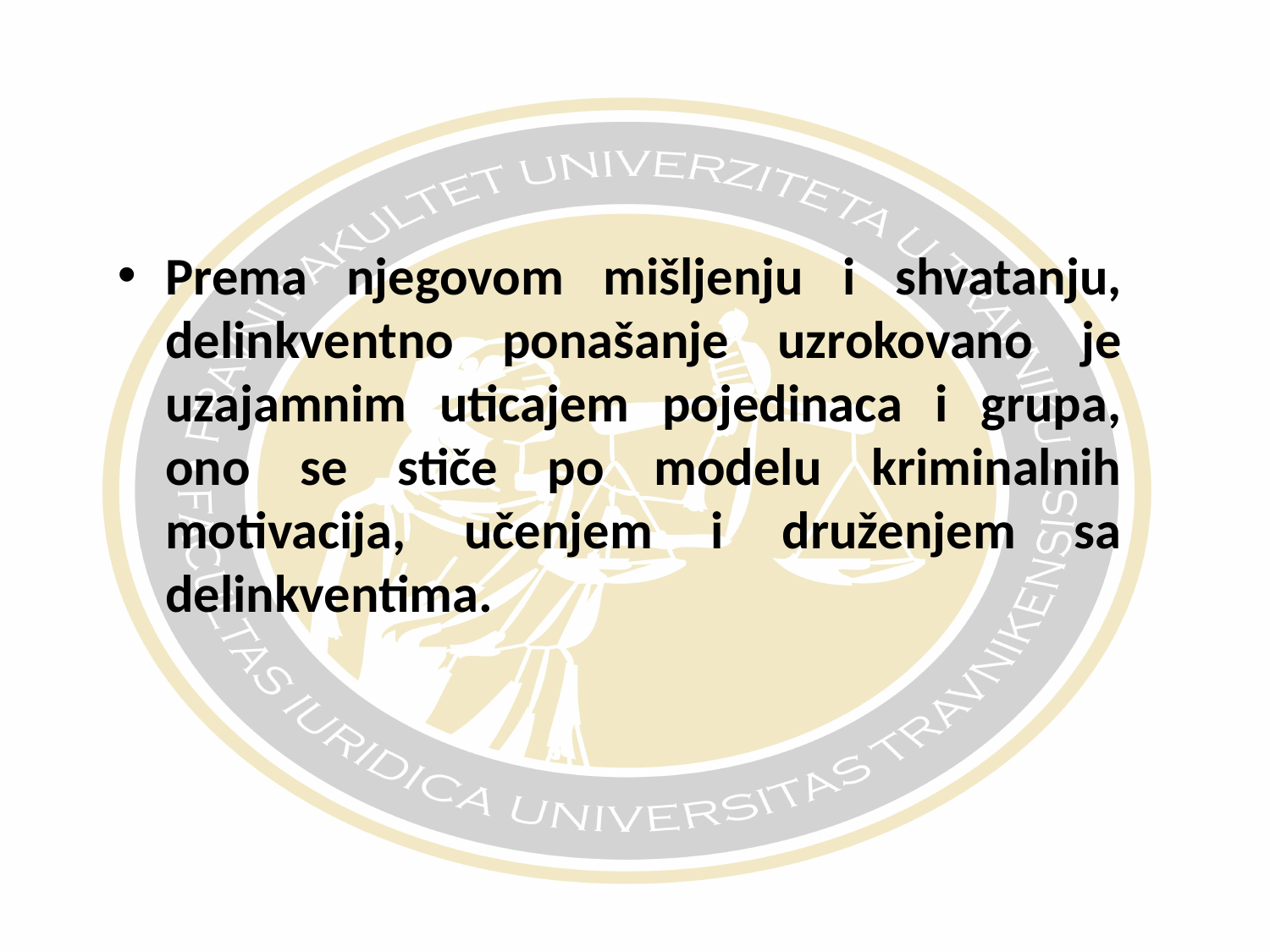

#
Prema njegovom mišljenju i shvatanju, delinkventno ponašanje uzrokovano je uzajamnim uticajem pojedinaca i grupa, ono se stiče po modelu kriminalnih motivacija, učenjem i druženjem sa delinkventima.